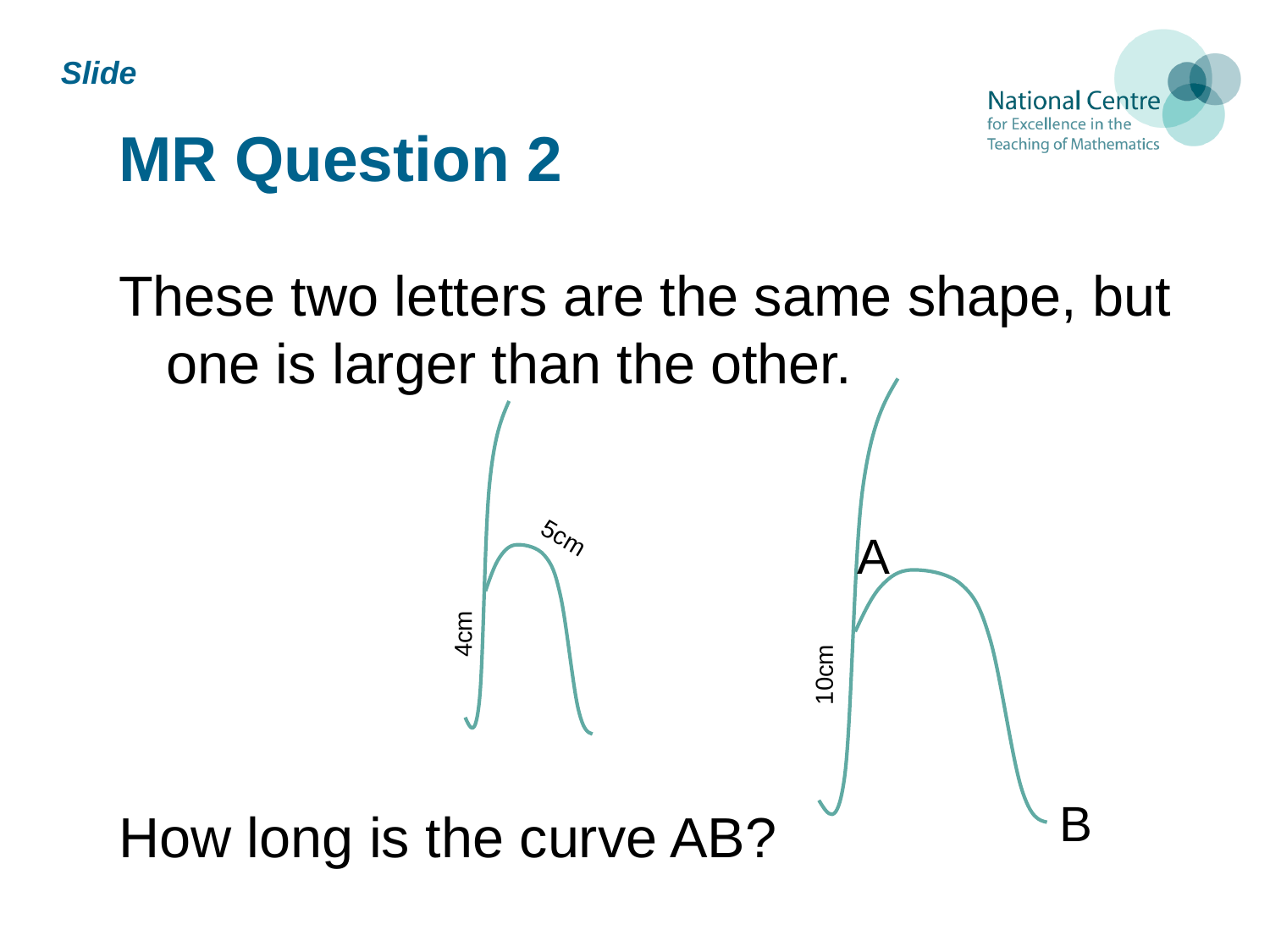

# MR Question 2
Slide
These two letters are the same shape, but one is larger than the other.

How long is the curve AB?

4cm
5cm
A
10cm

B